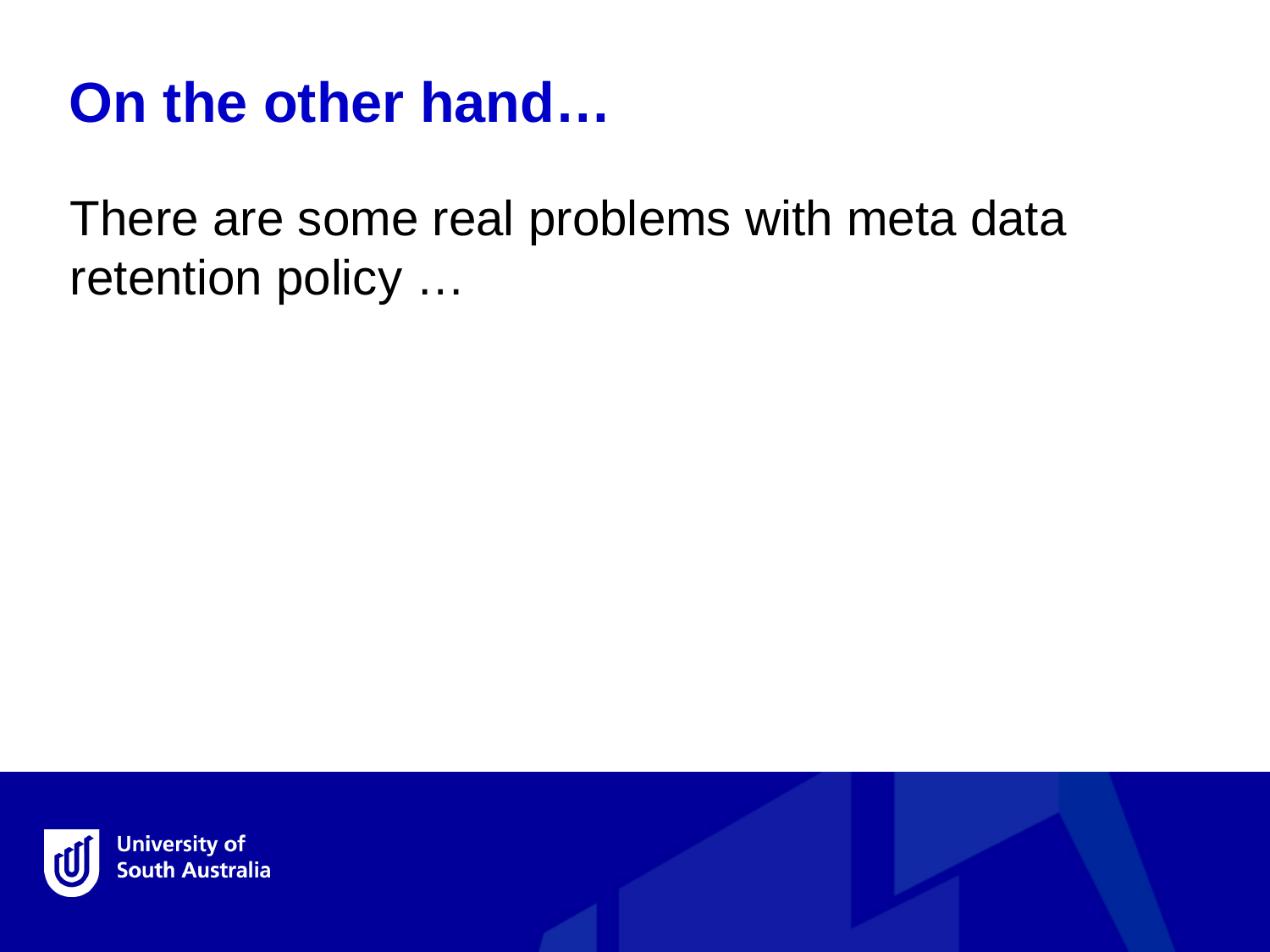

On the other hand…
There are some real problems with meta data retention policy …